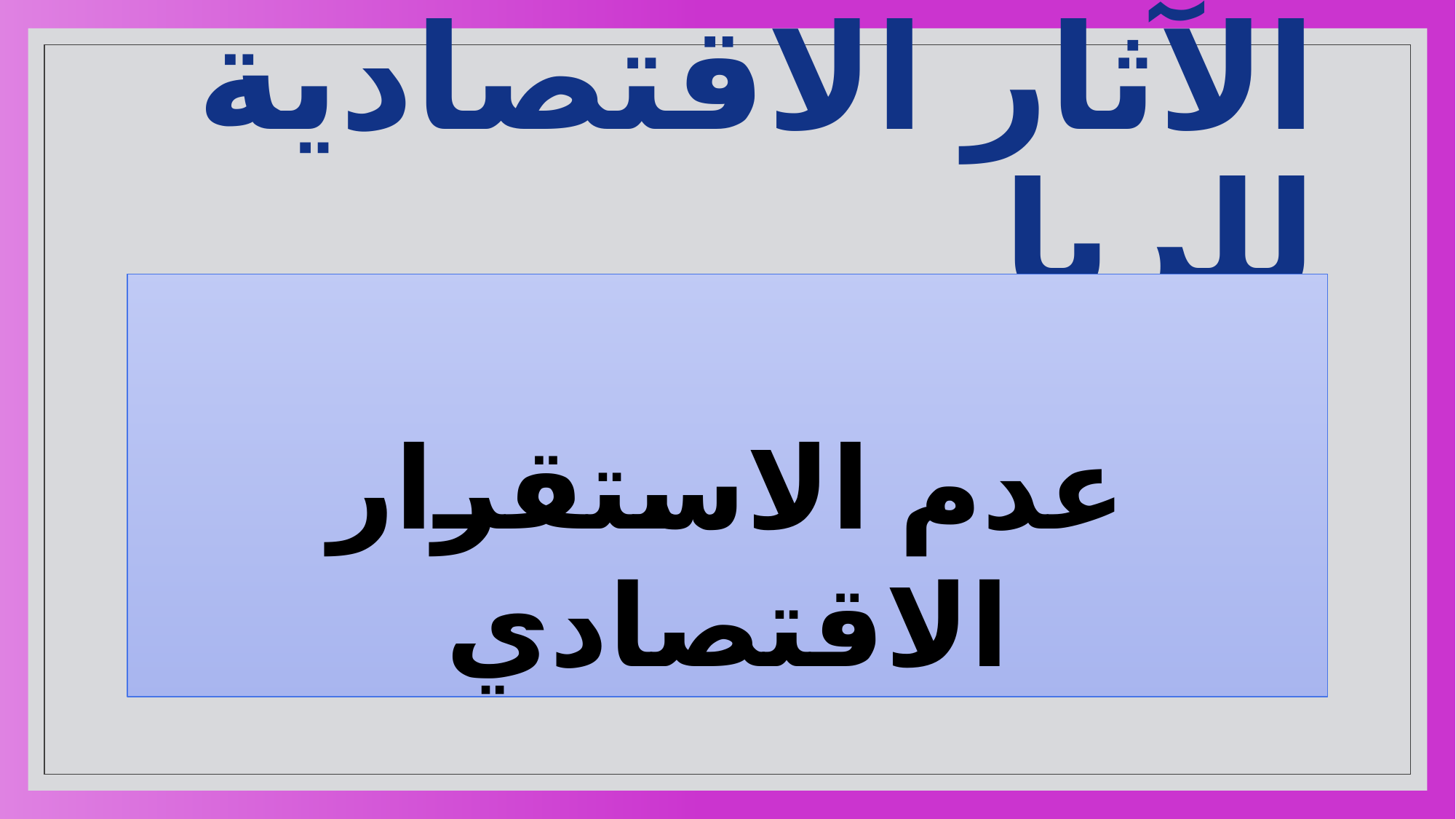

# الآثار الاقتصادية للربا

عدم الاستقرار الاقتصادي